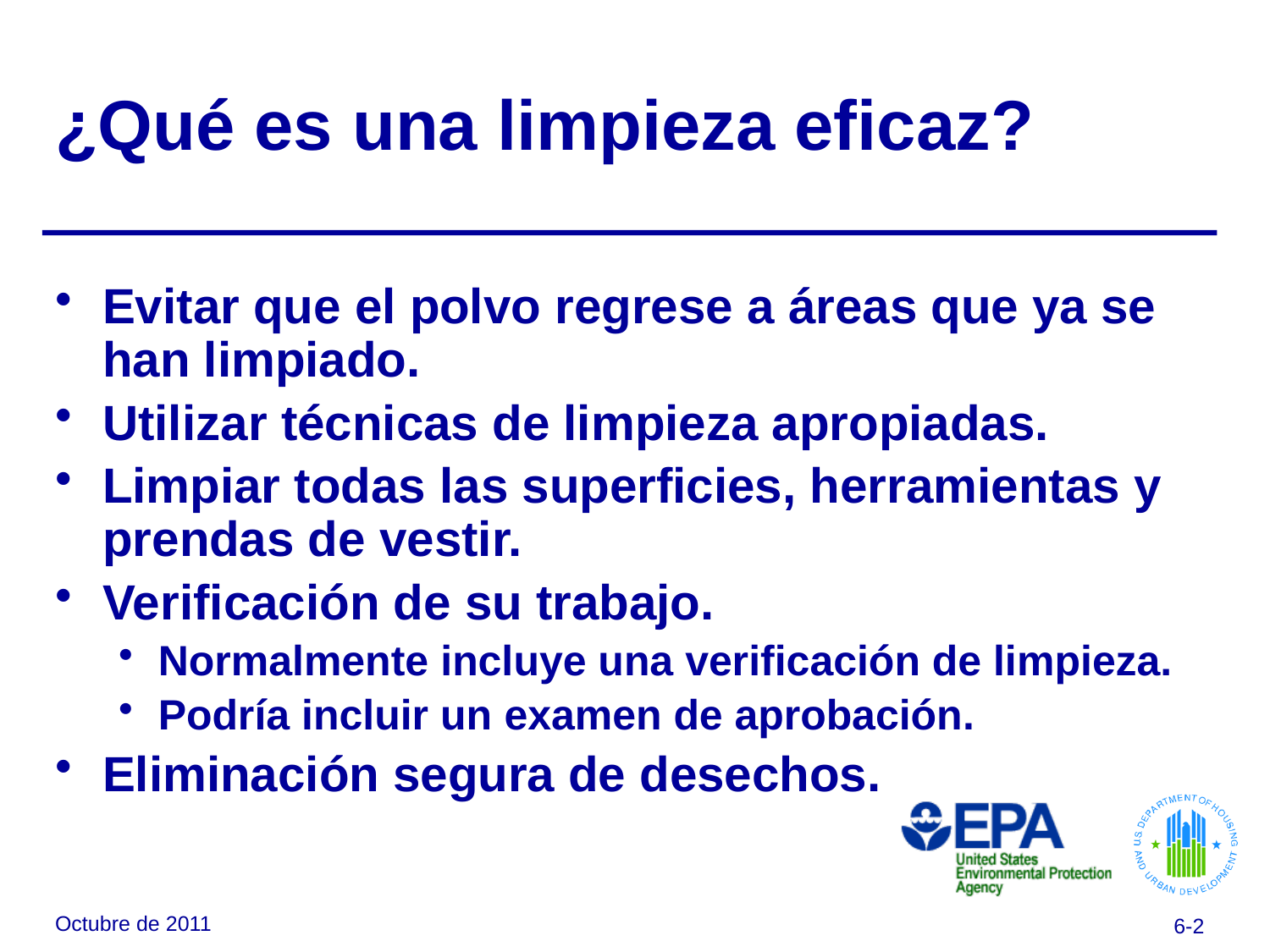

# ¿Qué es una limpieza eficaz?
Evitar que el polvo regrese a áreas que ya se han limpiado.
Utilizar técnicas de limpieza apropiadas.
Limpiar todas las superficies, herramientas y prendas de vestir.
Verificación de su trabajo.
Normalmente incluye una verificación de limpieza.
Podría incluir un examen de aprobación.
Eliminación segura de desechos.
Octubre de 2011
6-2